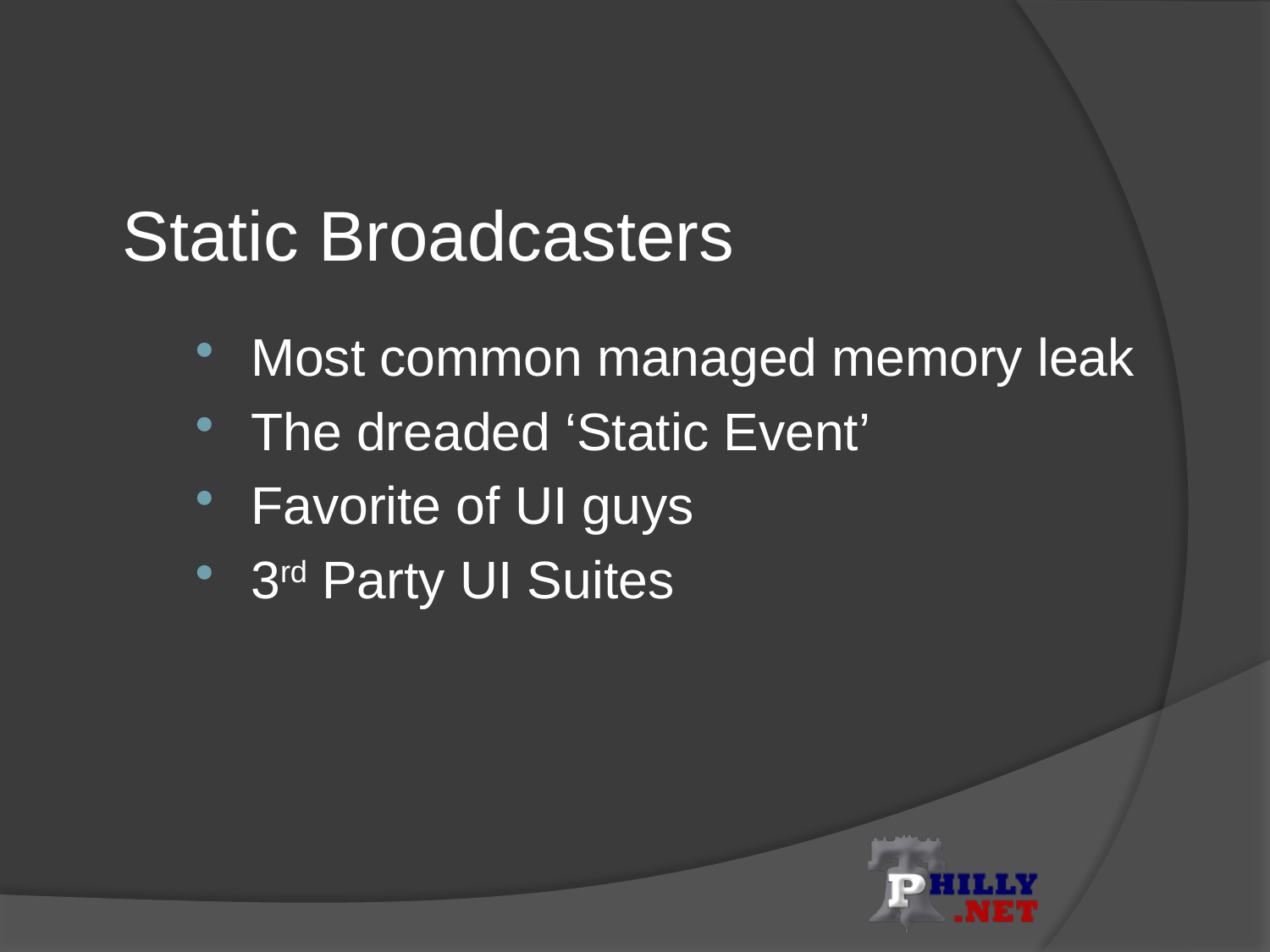

# Static Broadcasters
Most common managed memory leak
The dreaded ‘Static Event’
Favorite of UI guys
3rd Party UI Suites